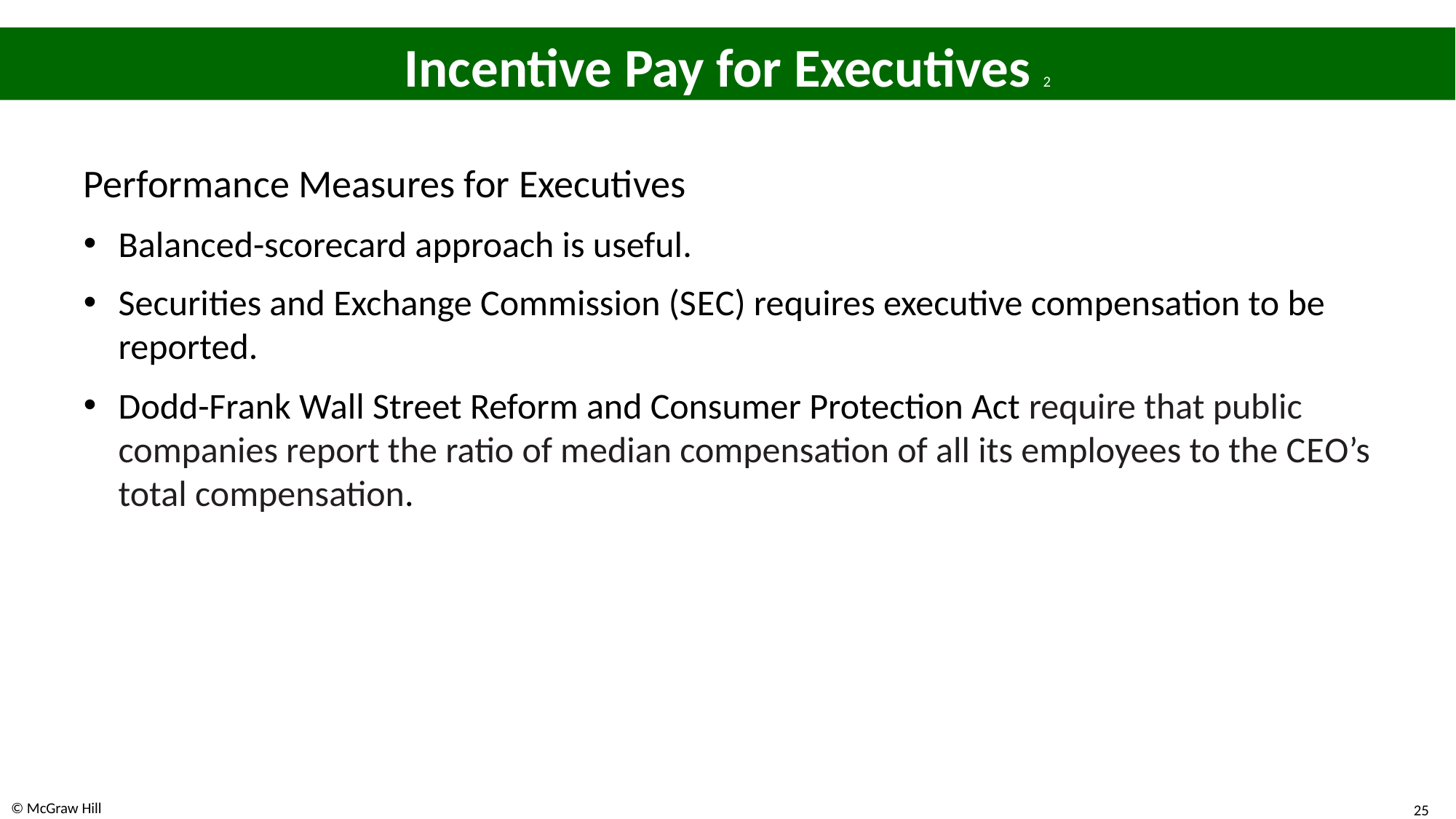

# Incentive Pay for Executives 2
Performance Measures for Executives
Balanced-scorecard approach is useful.
Securities and Exchange Commission (S E C) requires executive compensation to be reported.
Dodd-Frank Wall Street Reform and Consumer Protection Act require that public companies report the ratio of median compensation of all its employees to the C E O’s total compensation.